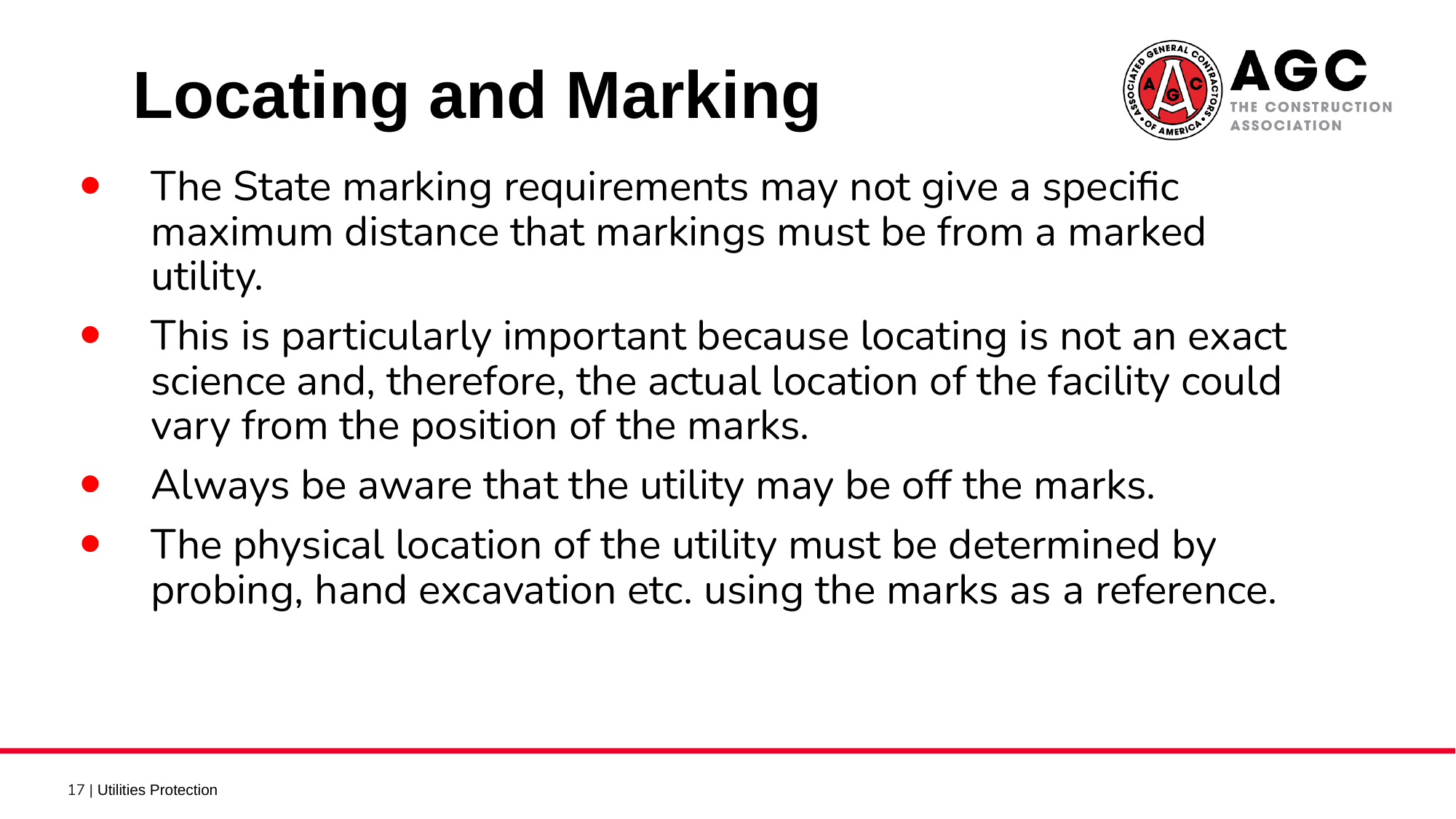

Locating and Marking
The State marking requirements may not give a specific maximum distance that markings must be from a marked utility.
This is particularly important because locating is not an exact science and, therefore, the actual location of the facility could vary from the position of the marks.
Always be aware that the utility may be off the marks.
The physical location of the utility must be determined by probing, hand excavation etc. using the marks as a reference.

Utilities Protection